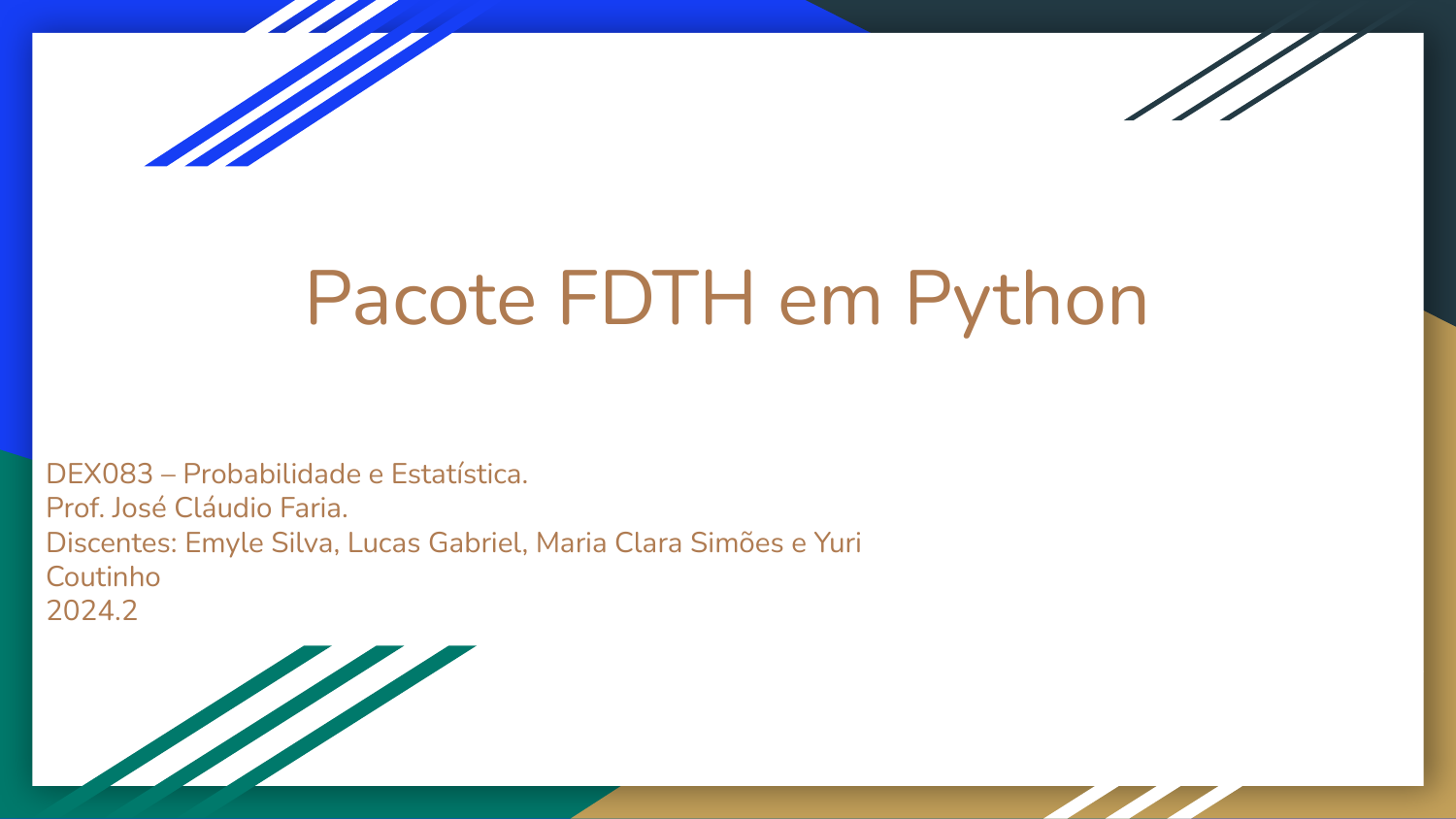

# Pacote FDTH em Python
DEX083 – Probabilidade e Estatística.
Prof. José Cláudio Faria.
Discentes: Emyle Silva, Lucas Gabriel, Maria Clara Simões e Yuri Coutinho
2024.2